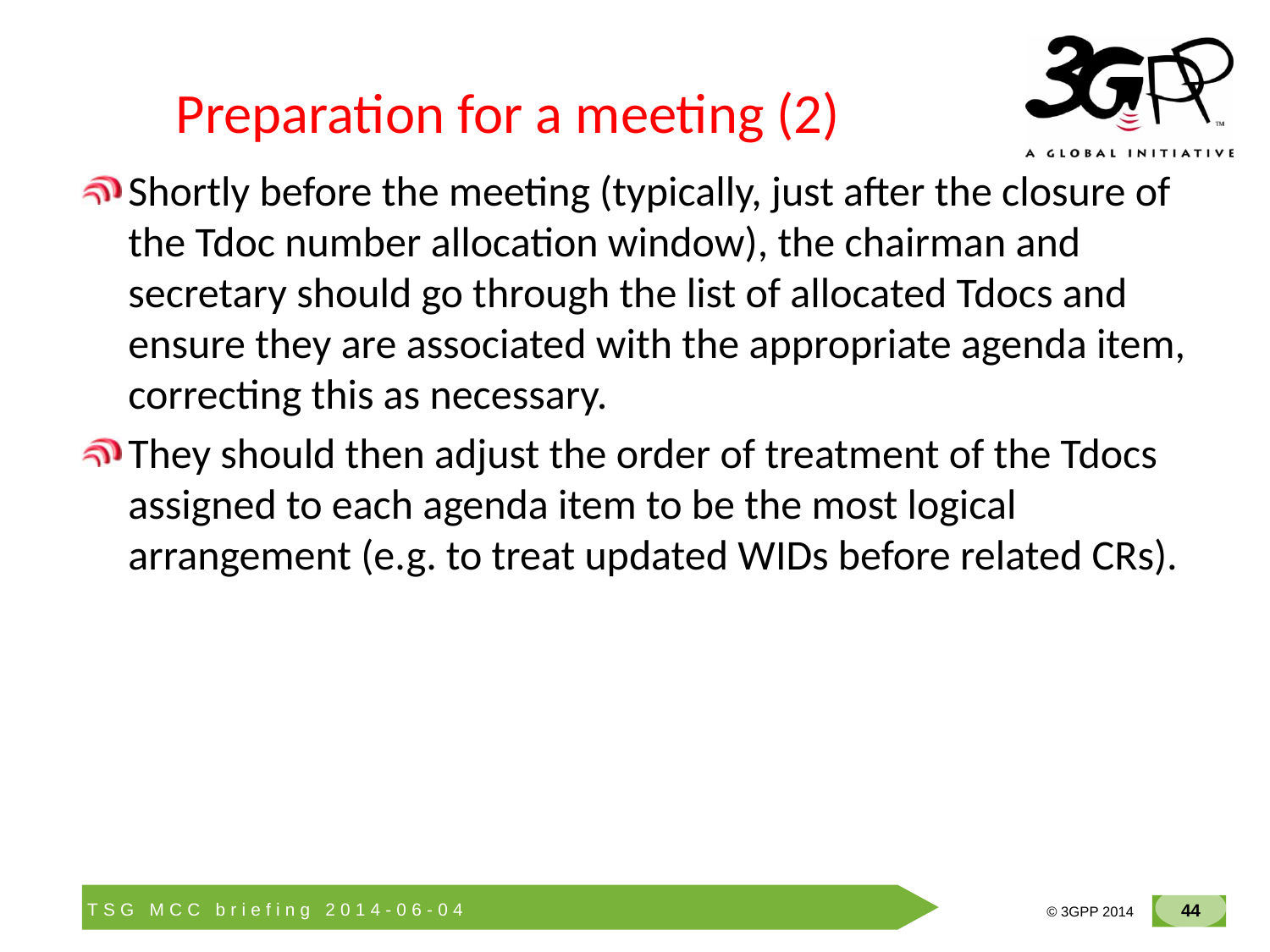

# Preparation for a meeting (2)
Shortly before the meeting (typically, just after the closure of the Tdoc number allocation window), the chairman and secretary should go through the list of allocated Tdocs and ensure they are associated with the appropriate agenda item, correcting this as necessary.
They should then adjust the order of treatment of the Tdocs assigned to each agenda item to be the most logical arrangement (e.g. to treat updated WIDs before related CRs).